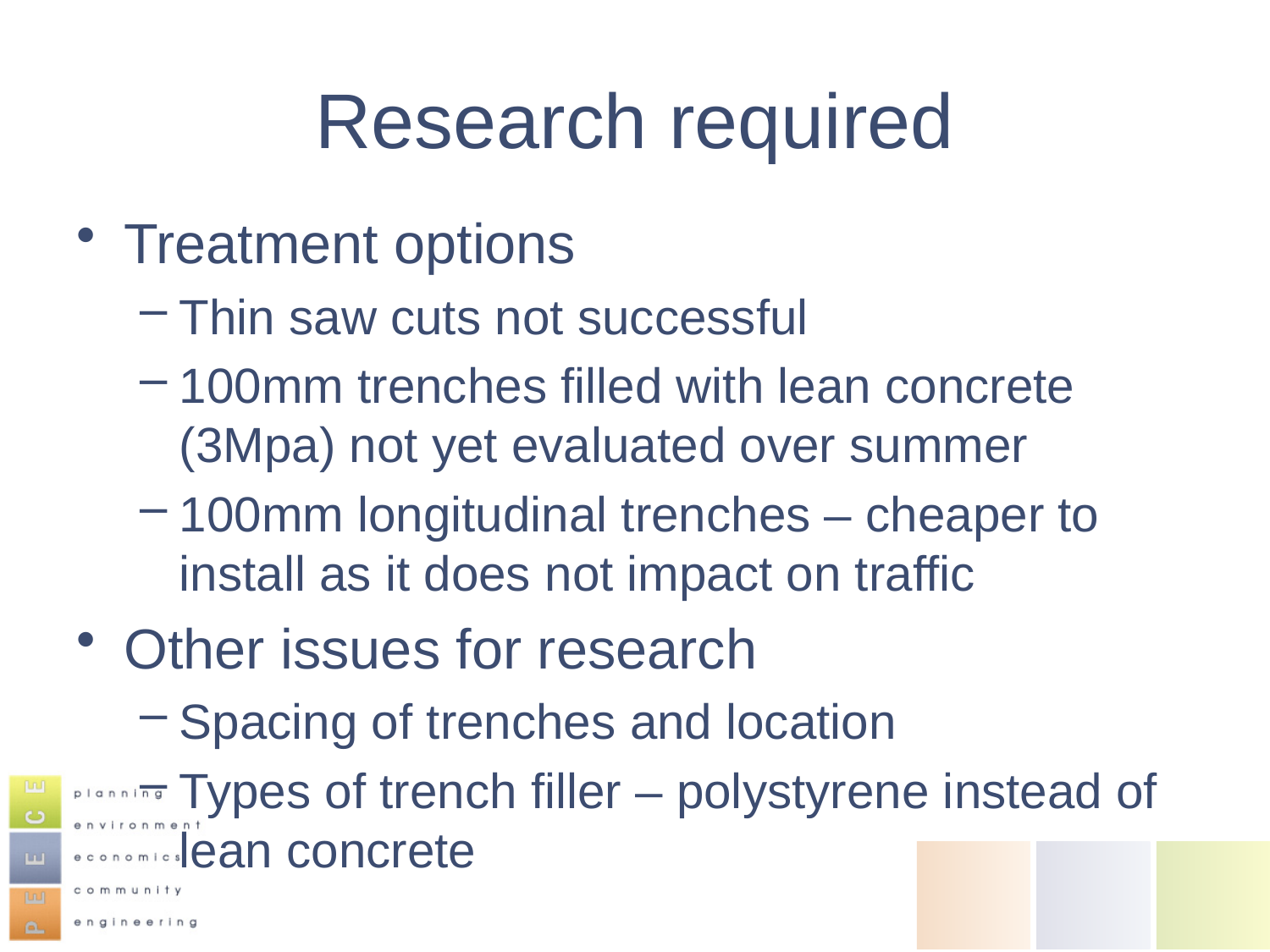

# Research required
Treatment options
Thin saw cuts not successful
100mm trenches filled with lean concrete (3Mpa) not yet evaluated over summer
100mm longitudinal trenches – cheaper to install as it does not impact on traffic
Other issues for research
Spacing of trenches and location
Types of trench filler – polystyrene instead of lean concrete